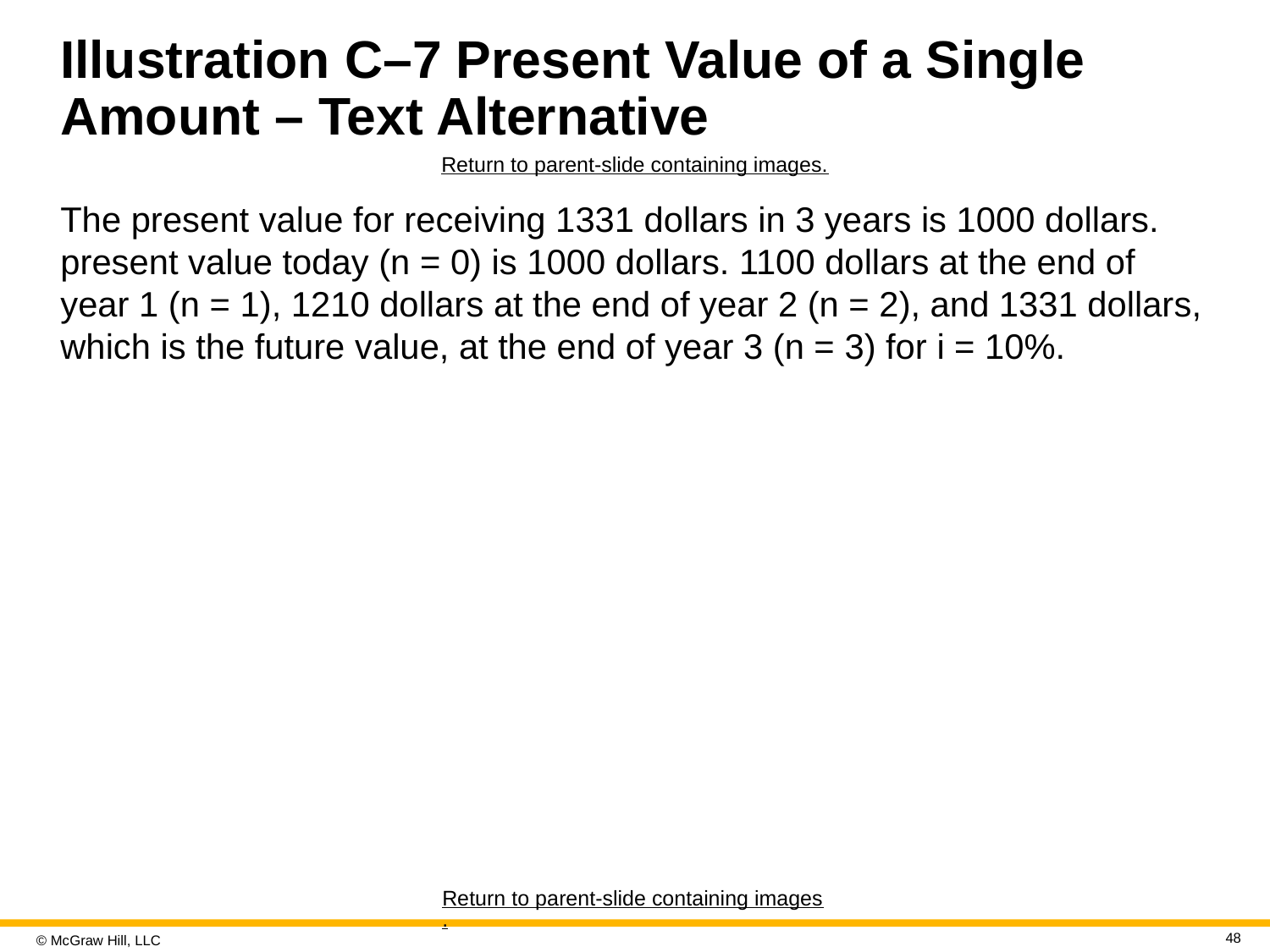

# Illustration C–7 Present Value of a Single Amount – Text Alternative
Return to parent-slide containing images.
The present value for receiving 1331 dollars in 3 years is 1000 dollars. present value today (n = 0) is 1000 dollars. 1100 dollars at the end of year 1 (n = 1), 1210 dollars at the end of year 2 (n = 2), and 1331 dollars, which is the future value, at the end of year 3 (n = 3) for i = 10%.
Return to parent-slide containing images.
48